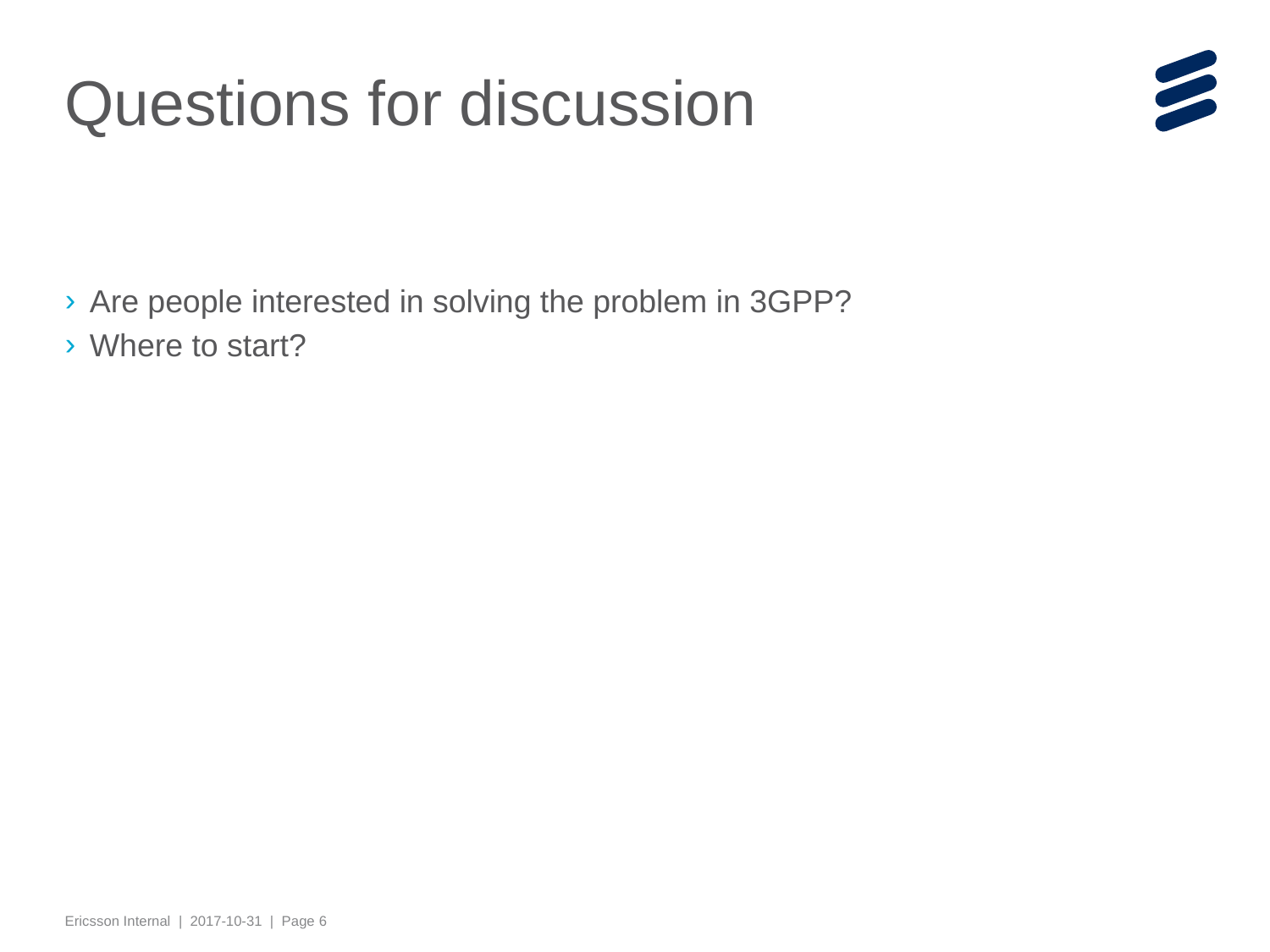

# Questions for discussion
Are people interested in solving the problem in 3GPP?
Where to start?